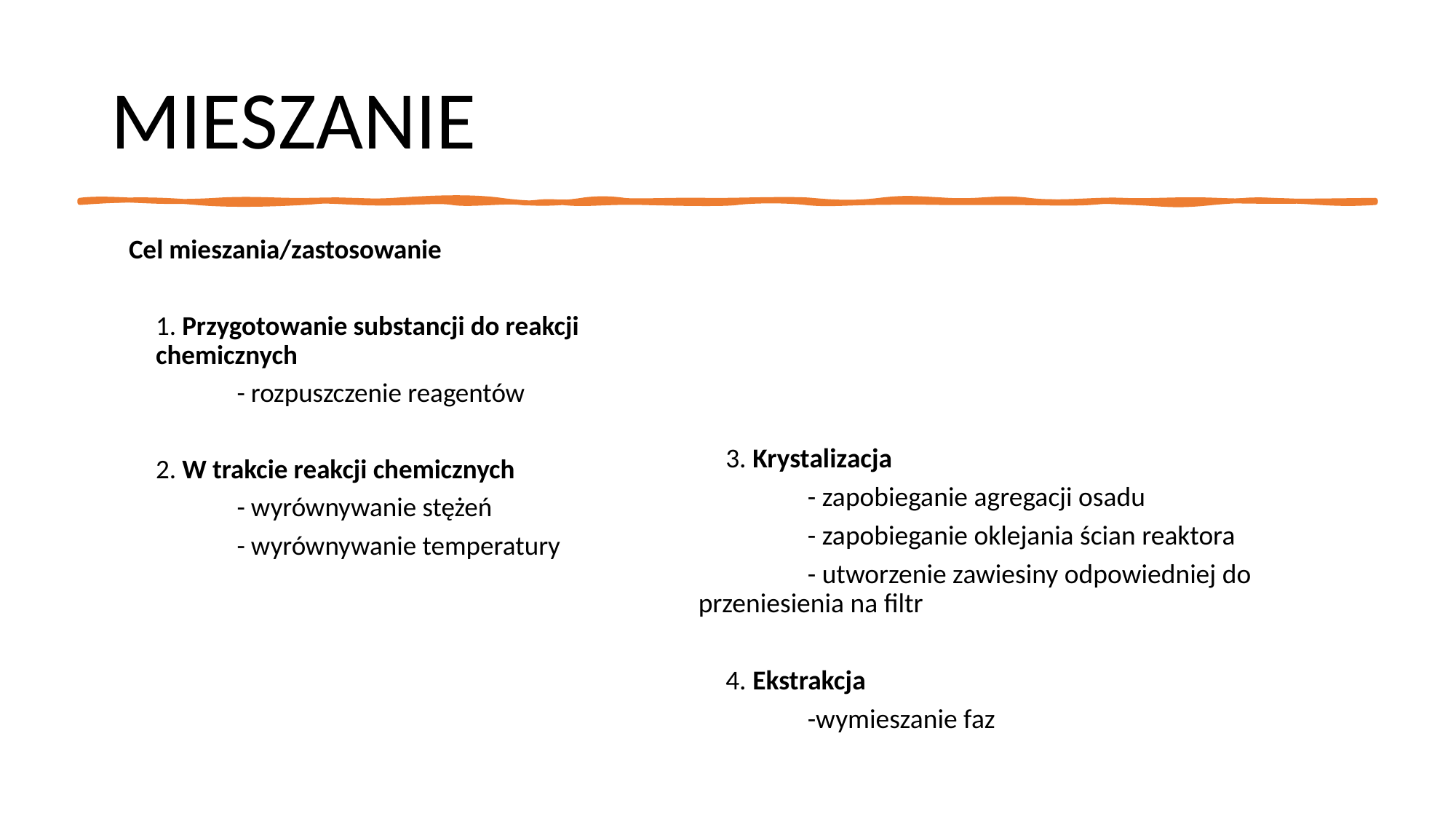

# MIESZANIE

Cel mieszania/zastosowanie

1. Przygotowanie substancji do reakcji chemicznych
	- rozpuszczenie reagentów

2. W trakcie reakcji chemicznych
	- wyrównywanie stężeń
	- wyrównywanie temperatury

3. Krystalizacja
	- zapobieganie agregacji osadu
	- zapobieganie oklejania ścian reaktora
	- utworzenie zawiesiny odpowiedniej do przeniesienia na filtr

4. Ekstrakcja
 	-wymieszanie faz